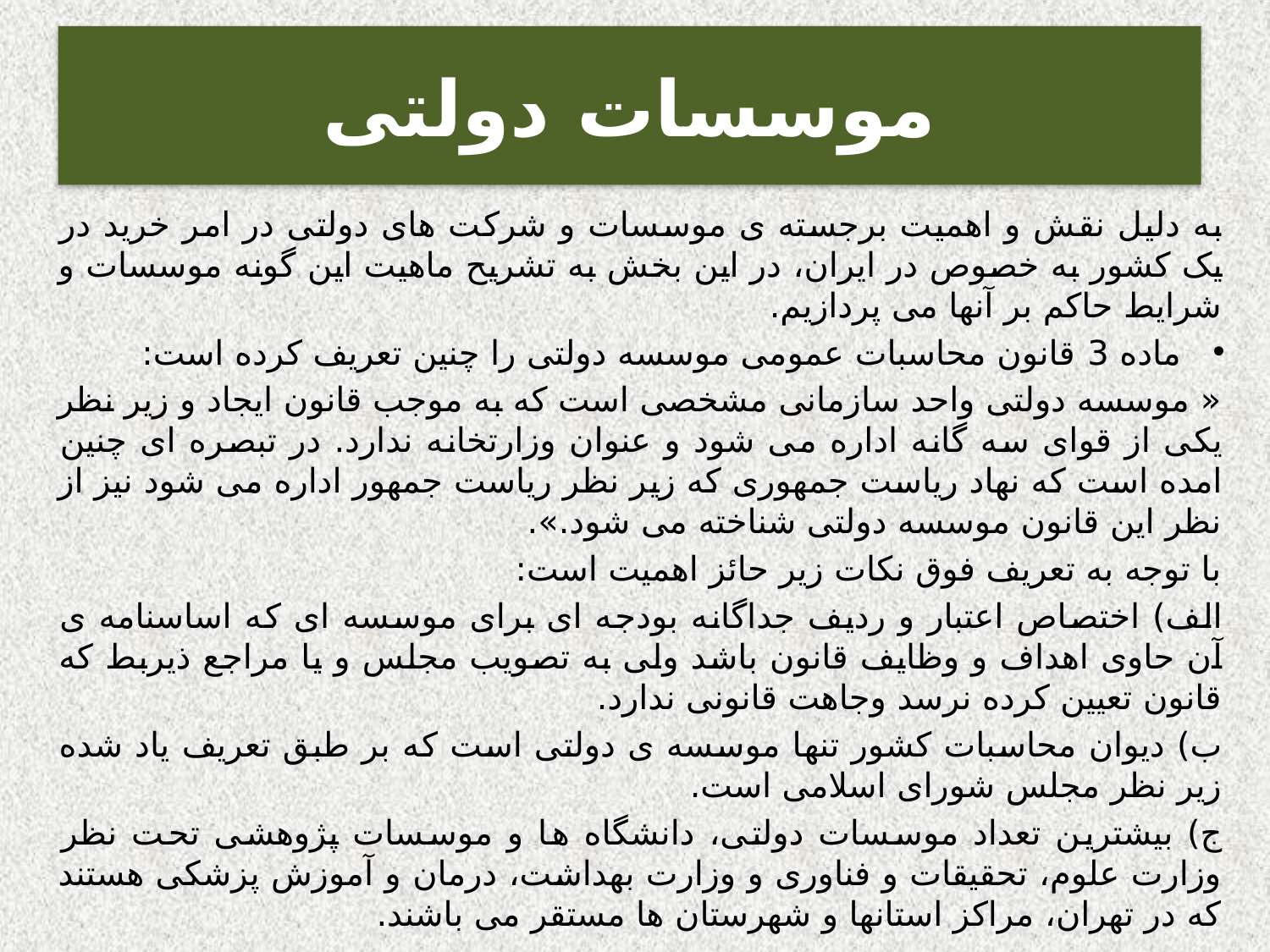

# موسسات دولتی
به دلیل نقش و اهمیت برجسته ی موسسات و شرکت های دولتی در امر خرید در یک کشور به خصوص در ایران، در این بخش به تشریح ماهیت این گونه موسسات و شرایط حاکم بر آنها می پردازیم.
ماده 3 قانون محاسبات عمومی موسسه دولتی را چنین تعریف کرده است:
« موسسه دولتی واحد سازمانی مشخصی است که به موجب قانون ایجاد و زیر نظر یکی از قوای سه گانه اداره می شود و عنوان وزارتخانه ندارد. در تبصره ای چنین امده است که نهاد ریاست جمهوری که زیر نظر ریاست جمهور اداره می شود نیز از نظر این قانون موسسه دولتی شناخته می شود.».
با توجه به تعریف فوق نکات زیر حائز اهمیت است:
الف) اختصاص اعتبار و ردیف جداگانه بودجه ای برای موسسه ای که اساسنامه ی آن حاوی اهداف و وظایف قانون باشد ولی به تصویب مجلس و یا مراجع ذیربط که قانون تعیین کرده نرسد وجاهت قانونی ندارد.
ب) دیوان محاسبات کشور تنها موسسه ی دولتی است که بر طبق تعریف یاد شده زیر نظر مجلس شورای اسلامی است.
ج) بیشترین تعداد موسسات دولتی، دانشگاه ها و موسسات پژوهشی تحت نظر وزارت علوم، تحقیقات و فناوری و وزارت بهداشت، درمان و آموزش پزشکی هستند که در تهران، مراکز استانها و شهرستان ها مستقر می باشند.